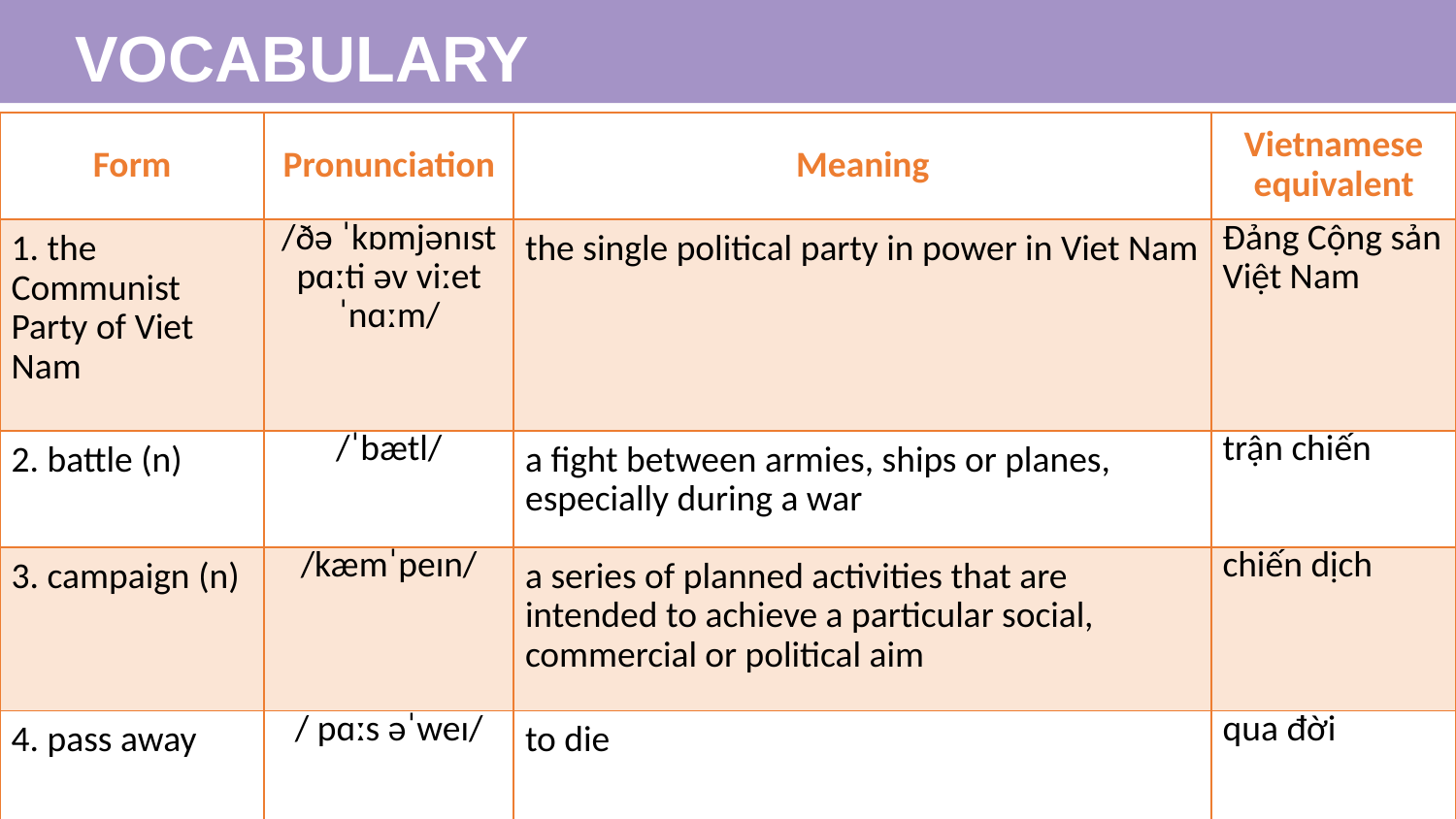

VOCABULARY
| Form | Pronunciation | Meaning | Vietnamese equivalent |
| --- | --- | --- | --- |
| 1. the Communist Party of Viet Nam | /ðə ˈkɒmjənɪst pɑːti əv viːetˈnɑːm/ | the single political party in power in Viet Nam | Đảng Cộng sản Việt Nam |
| 2. battle (n) | /ˈbætl/ | a fight between armies, ships or planes, especially during a war | trận chiến |
| 3. campaign (n) | /kæmˈpeɪn/ | a series of planned activities that are intended to achieve a particular social, commercial or political aim | chiến dịch |
| 4. pass away | / pɑːs əˈweɪ/ | to die | qua đời |